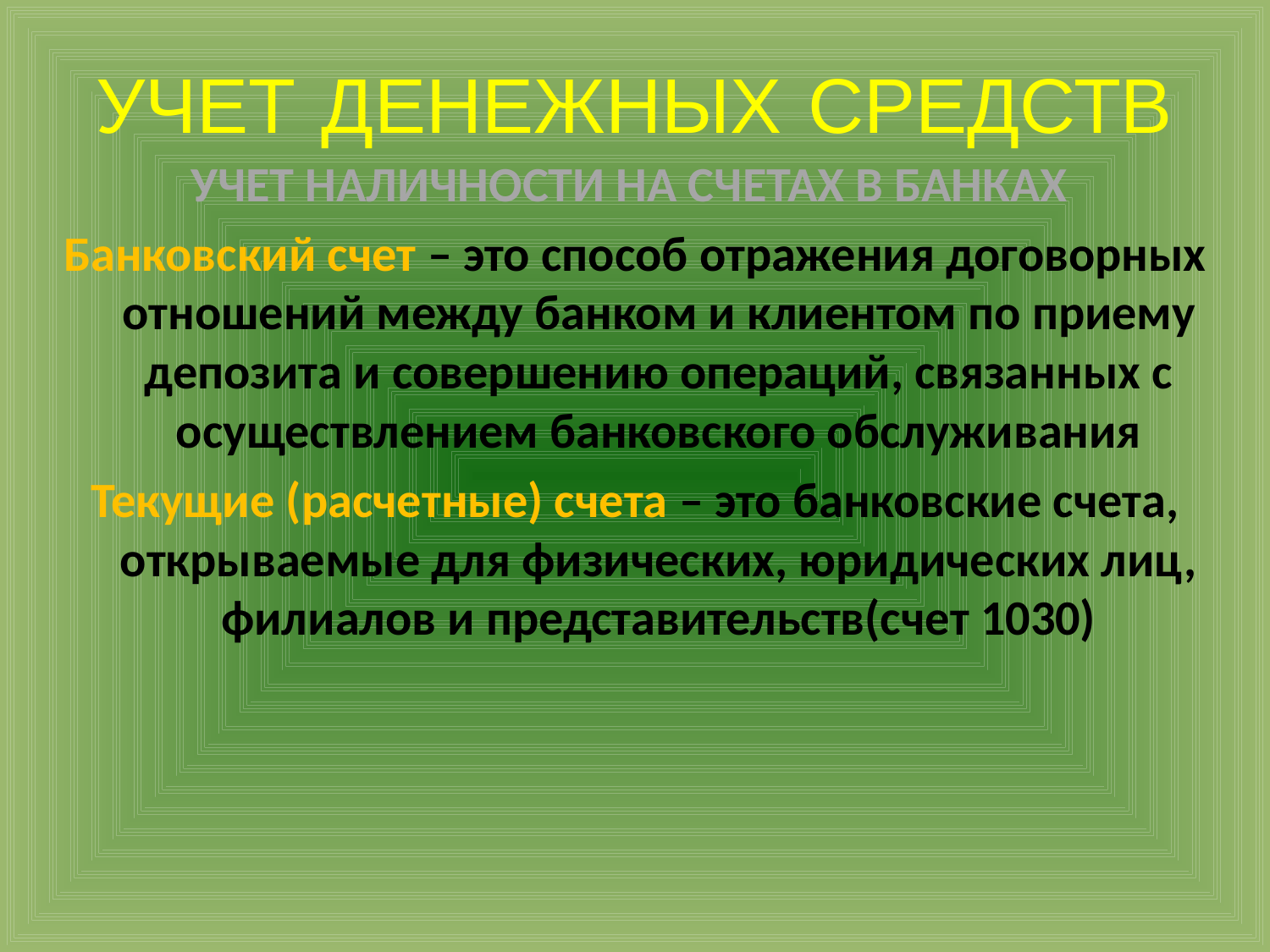

# УЧЕТ ДЕНЕЖНЫХ СРЕДСТВ
УЧЕТ НАЛИЧНОСТИ НА СЧЕТАХ В БАНКАХ
Банковский счет – это способ отражения договорных отношений между банком и клиентом по приему депозита и совершению операций, связанных с осуществлением банковского обслуживания
Текущие (расчетные) счета – это банковские счета, открываемые для физических, юридических лиц, филиалов и представительств(счет 1030)